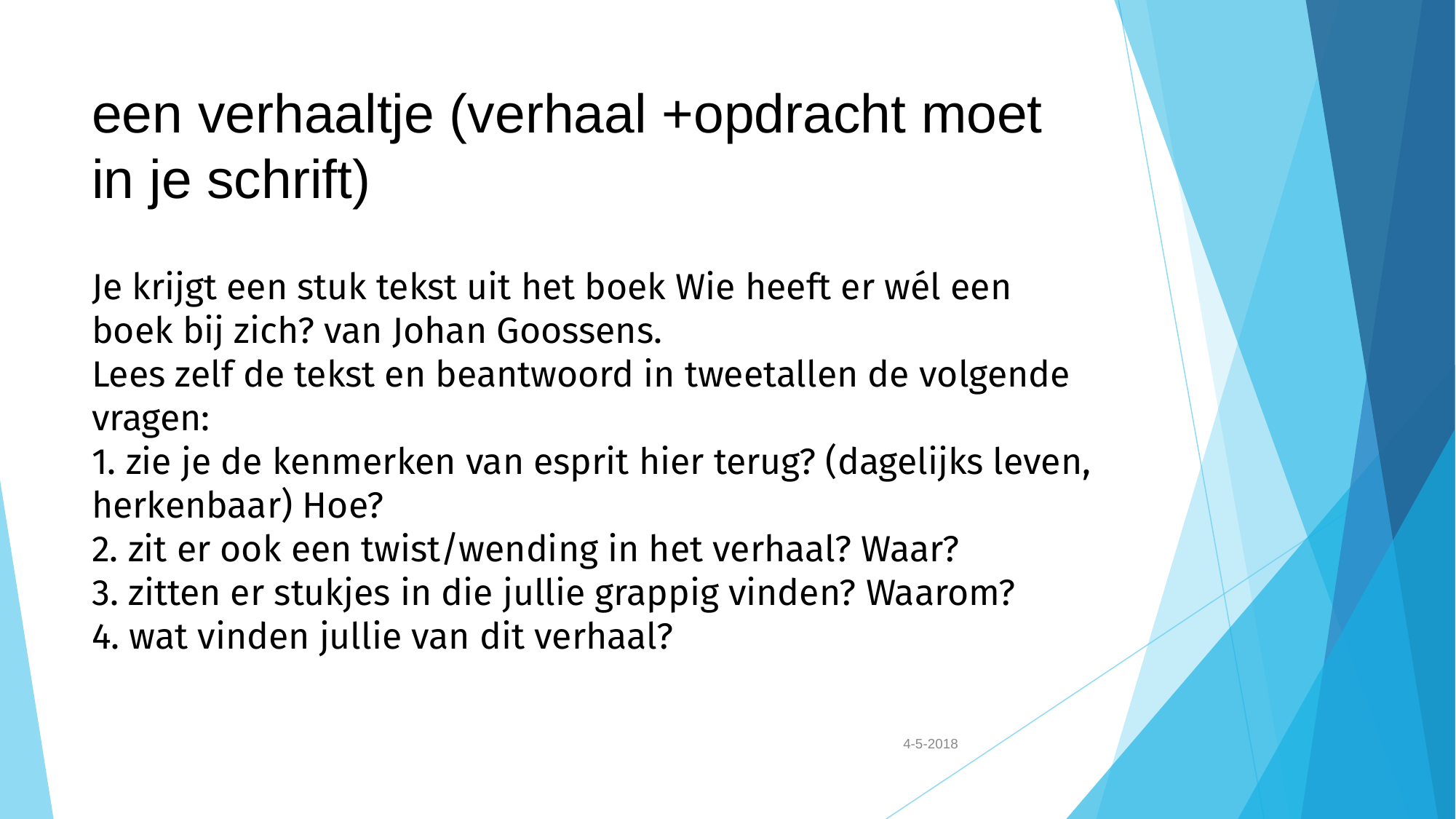

een verhaaltje (verhaal +opdracht moet in je schrift)
Je krijgt een stuk tekst uit het boek Wie heeft er wél een boek bij zich? van Johan Goossens.
Lees zelf de tekst en beantwoord in tweetallen de volgende vragen:
1. zie je de kenmerken van esprit hier terug? (dagelijks leven, herkenbaar) Hoe?
2. zit er ook een twist/wending in het verhaal? Waar?
3. zitten er stukjes in die jullie grappig vinden? Waarom?
4. wat vinden jullie van dit verhaal?
4-5-2018